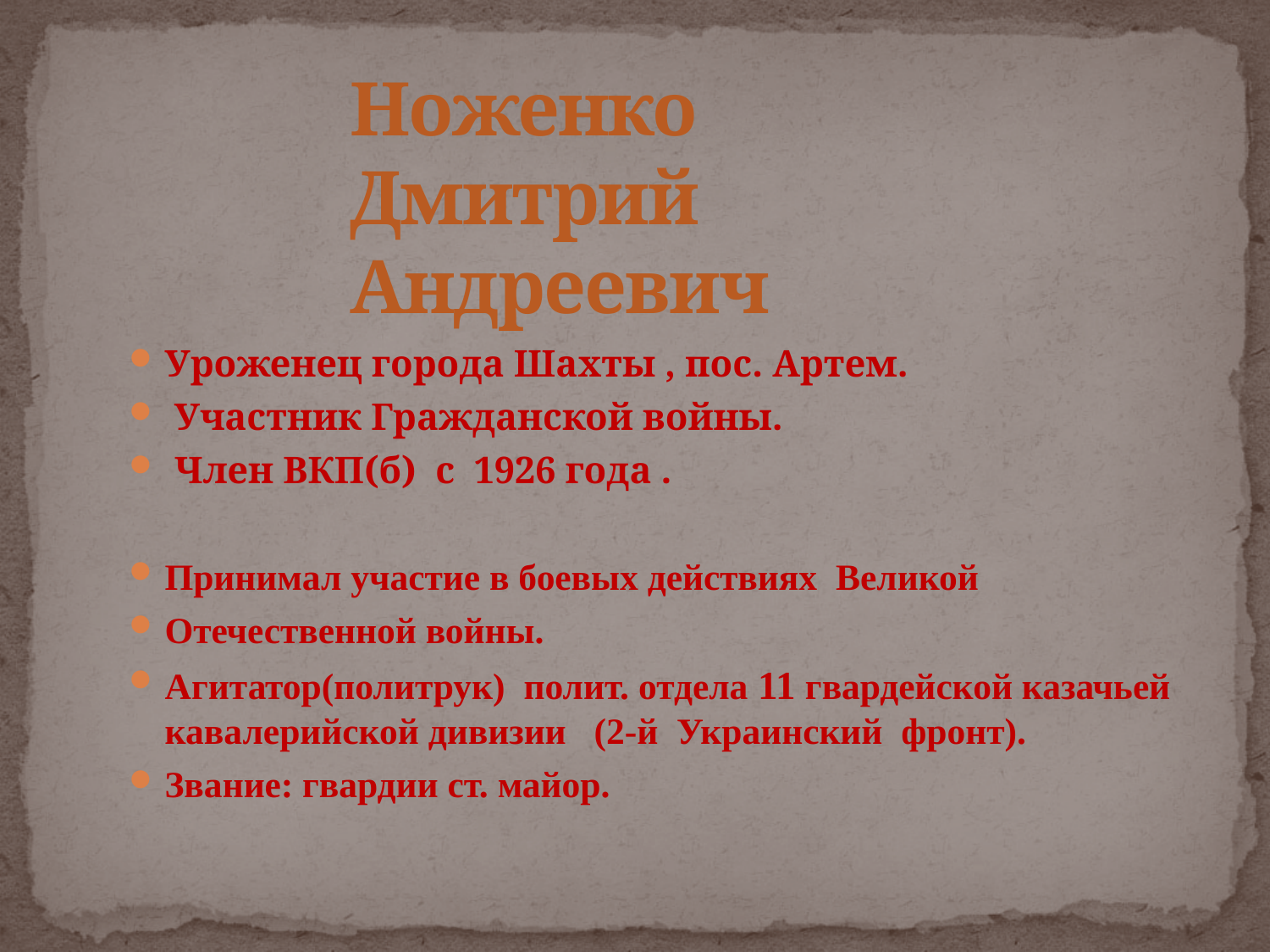

Ноженко
Дмитрий  Андреевич

Уроженец города Шахты , пос. Артем.
 Участник Гражданской войны.
 Член ВКП(б)  с  1926 года .

Принимал участие в боевых действиях  Великой
Отечественной войны.
Агитатор(политрук)  полит. отдела 11 гвардейской казачьей кавалерийской дивизии   (2-й  Украинский  фронт).
Звание: гвардии ст. майор.